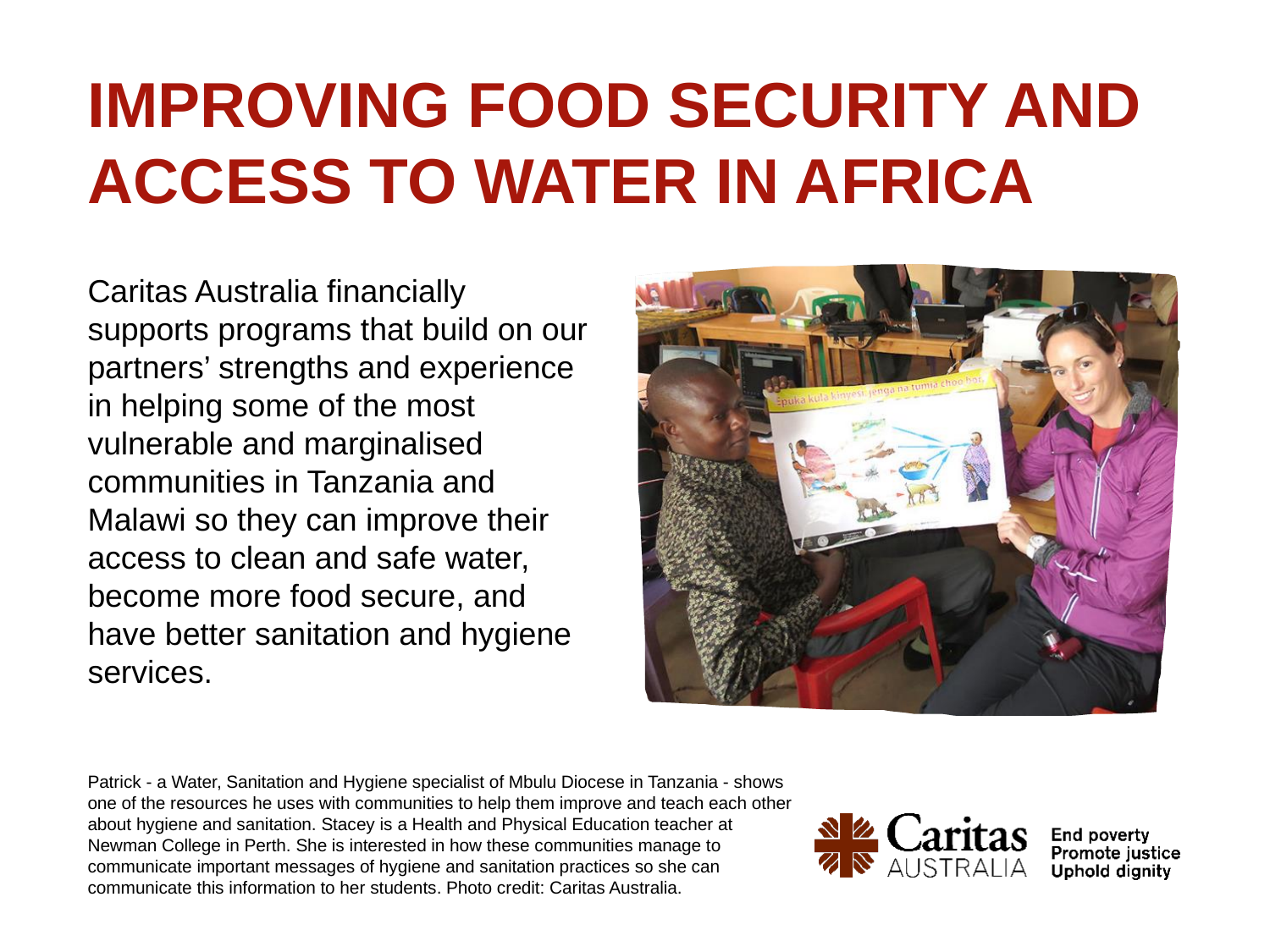

# Improving food security and access to water in Africa
Caritas Australia financially supports programs that build on our partners’ strengths and experience in helping some of the most vulnerable and marginalised communities in Tanzania and Malawi so they can improve their access to clean and safe water, become more food secure, and have better sanitation and hygiene services.

Patrick - a Water, Sanitation and Hygiene specialist of Mbulu Diocese in Tanzania - shows one of the resources he uses with communities to help them improve and teach each other about hygiene and sanitation. Stacey is a Health and Physical Education teacher at Newman College in Perth. She is interested in how these communities manage to communicate important messages of hygiene and sanitation practices so she can communicate this information to her students. Photo credit: Caritas Australia.